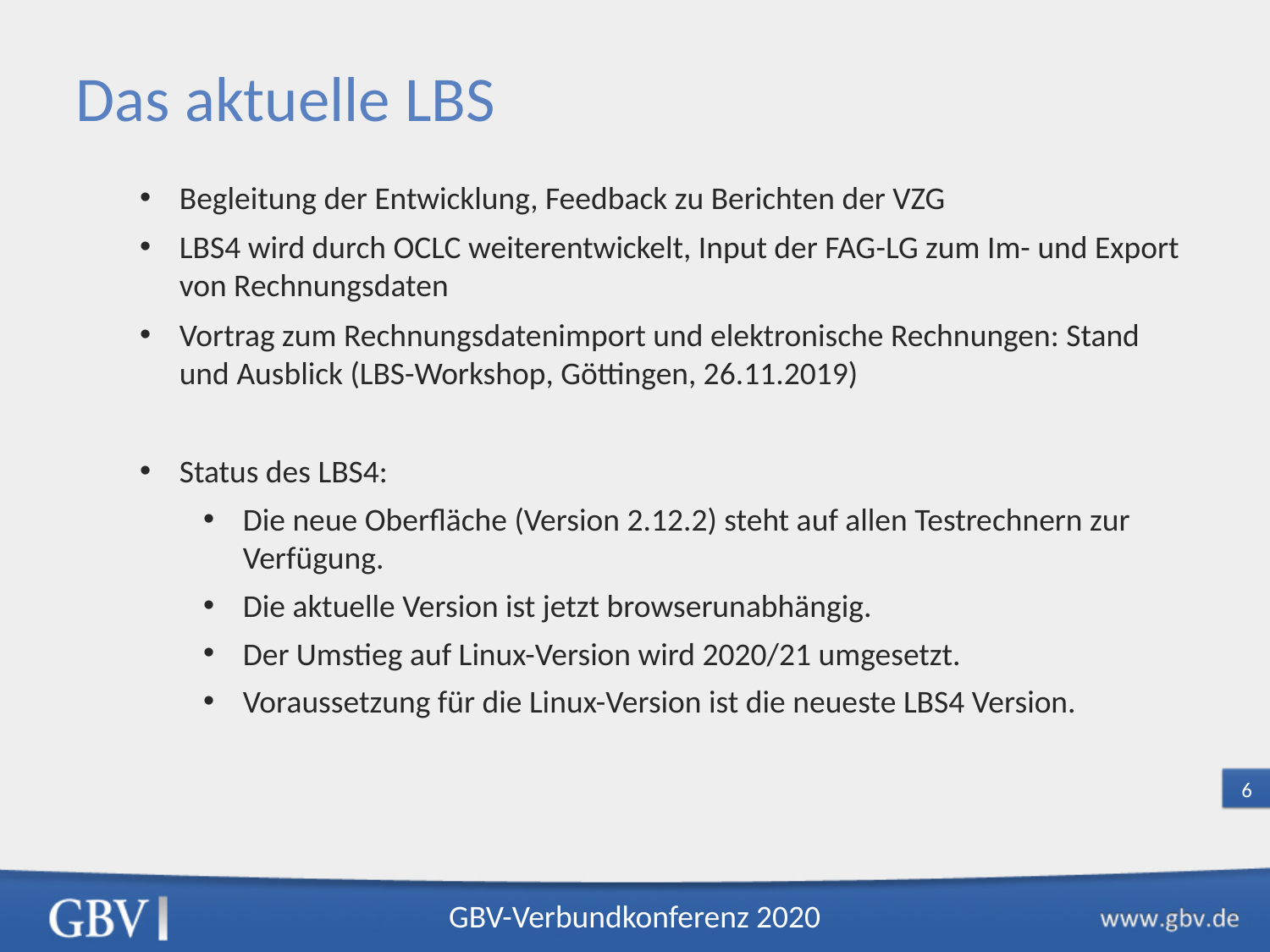

Das aktuelle LBS
Begleitung der Entwicklung, Feedback zu Berichten der VZG
LBS4 wird durch OCLC weiterentwickelt, Input der FAG-LG zum Im- und Export von Rechnungsdaten
Vortrag zum Rechnungsdatenimport und elektronische Rechnungen: Stand und Ausblick (LBS-Workshop, Göttingen, 26.11.2019)

Status des LBS4:
Die neue Oberfläche (Version 2.12.2) steht auf allen Testrechnern zur Verfügung.
Die aktuelle Version ist jetzt browserunabhängig.
Der Umstieg auf Linux-Version wird 2020/21 umgesetzt.
Voraussetzung für die Linux-Version ist die neueste LBS4 Version.

6
GBV-Verbundkonferenz 2020